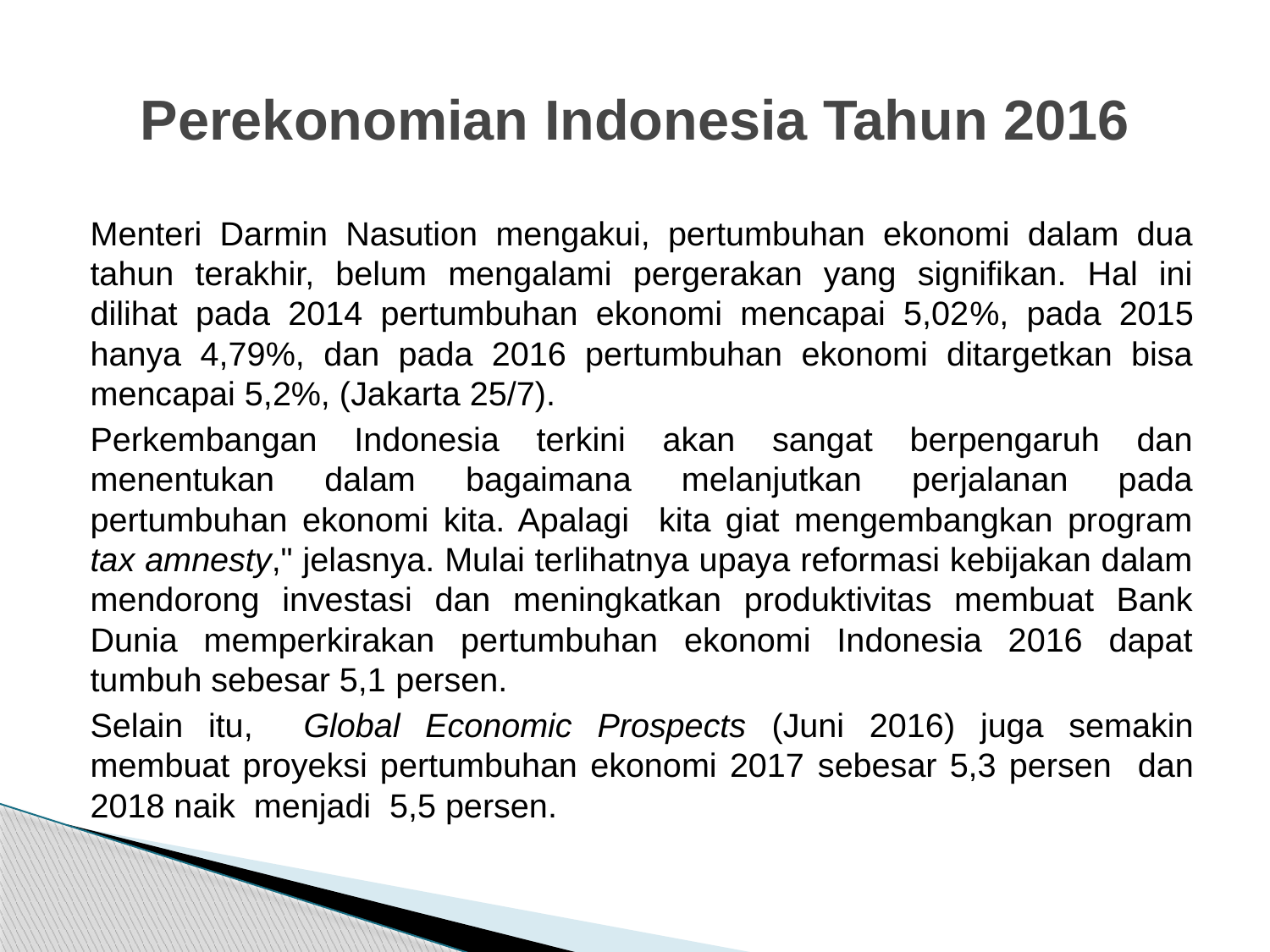

# Perekonomian Indonesia Tahun 2016
	Menteri Darmin Nasution mengakui, pertumbuhan ekonomi dalam dua tahun terakhir, belum mengalami pergerakan yang signifikan. Hal ini dilihat pada 2014 pertumbuhan ekonomi mencapai 5,02%, pada 2015 hanya 4,79%, dan pada 2016 pertumbuhan ekonomi ditargetkan bisa mencapai 5,2%, (Jakarta 25/7).
	Perkembangan Indonesia terkini akan sangat berpengaruh dan menentukan dalam bagaimana melanjutkan perjalanan pada pertumbuhan ekonomi kita. Apalagi  kita giat mengembangkan program tax amnesty," jelasnya. Mulai terlihatnya upaya reformasi kebijakan dalam mendorong investasi dan meningkatkan produktivitas membuat Bank Dunia memperkirakan pertumbuhan ekonomi Indonesia 2016 dapat tumbuh sebesar 5,1 persen.
	Selain itu,  Global Economic Prospects (Juni 2016) juga semakin membuat proyeksi pertumbuhan ekonomi 2017 sebesar 5,3 persen  dan 2018 naik  menjadi  5,5 persen.